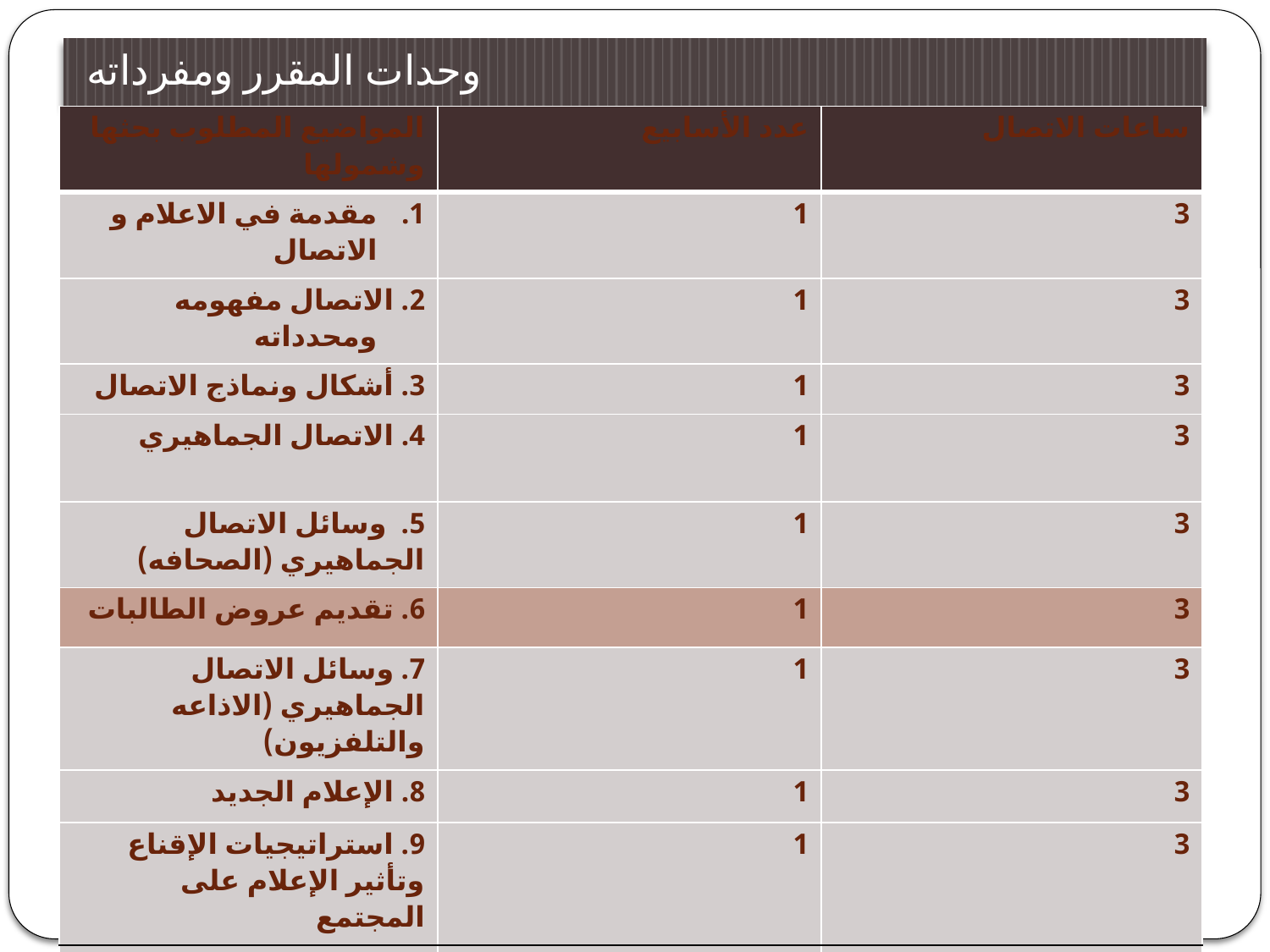

# وحدات المقرر ومفرداته
| المواضيع المطلوب بحثها وشمولها | عدد الأسابيع | ساعات الاتصال |
| --- | --- | --- |
| مقدمة في الاعلام و الاتصال | 1 | 3 |
| 2. الاتصال مفهومه ومحدداته | 1 | 3 |
| 3. أشكال ونماذج الاتصال | 1 | 3 |
| 4. الاتصال الجماهيري | 1 | 3 |
| 5. وسائل الاتصال الجماهيري (الصحافه) | 1 | 3 |
| 6. تقديم عروض الطالبات | 1 | 3 |
| 7. وسائل الاتصال الجماهيري (الاذاعه والتلفزيون) | 1 | 3 |
| 8. الإعلام الجديد | 1 | 3 |
| 9. استراتيجيات الإقناع وتأثير الإعلام على المجتمع | 1 | 3 |
| 10. وسائل الإعلام والفجوة الرقميه | 1 | 3 |
| 11. المراجعه | 1 | 3 |